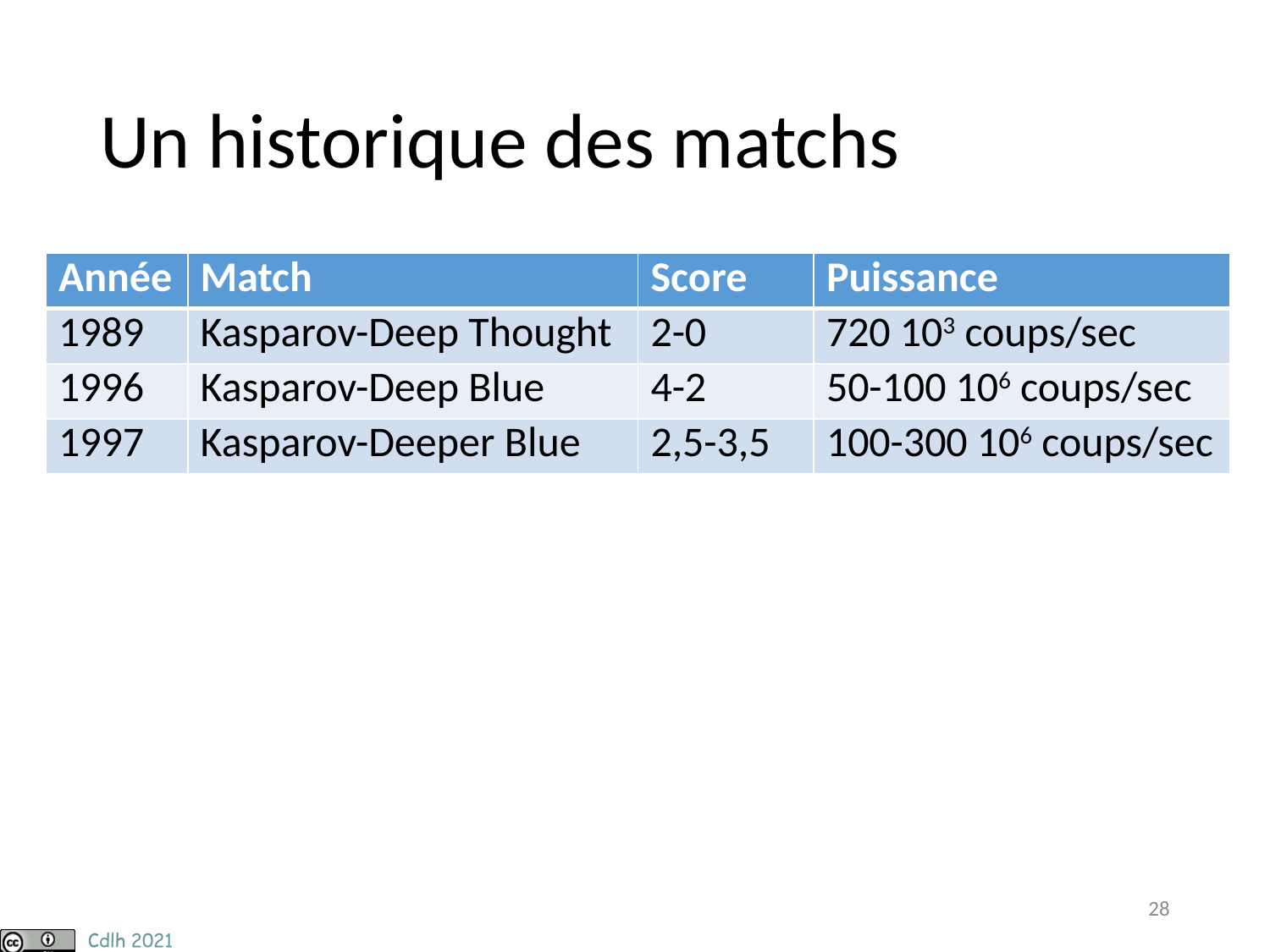

# Un historique des matchs
| Année | Match | Score | Puissance |
| --- | --- | --- | --- |
| 1989 | Kasparov-Deep Thought | 2-0 | 720 103 coups/sec |
| 1996 | Kasparov-Deep Blue | 4-2 | 50-100 106 coups/sec |
| 1997 | Kasparov-Deeper Blue | 2,5-3,5 | 100-300 106 coups/sec |
28